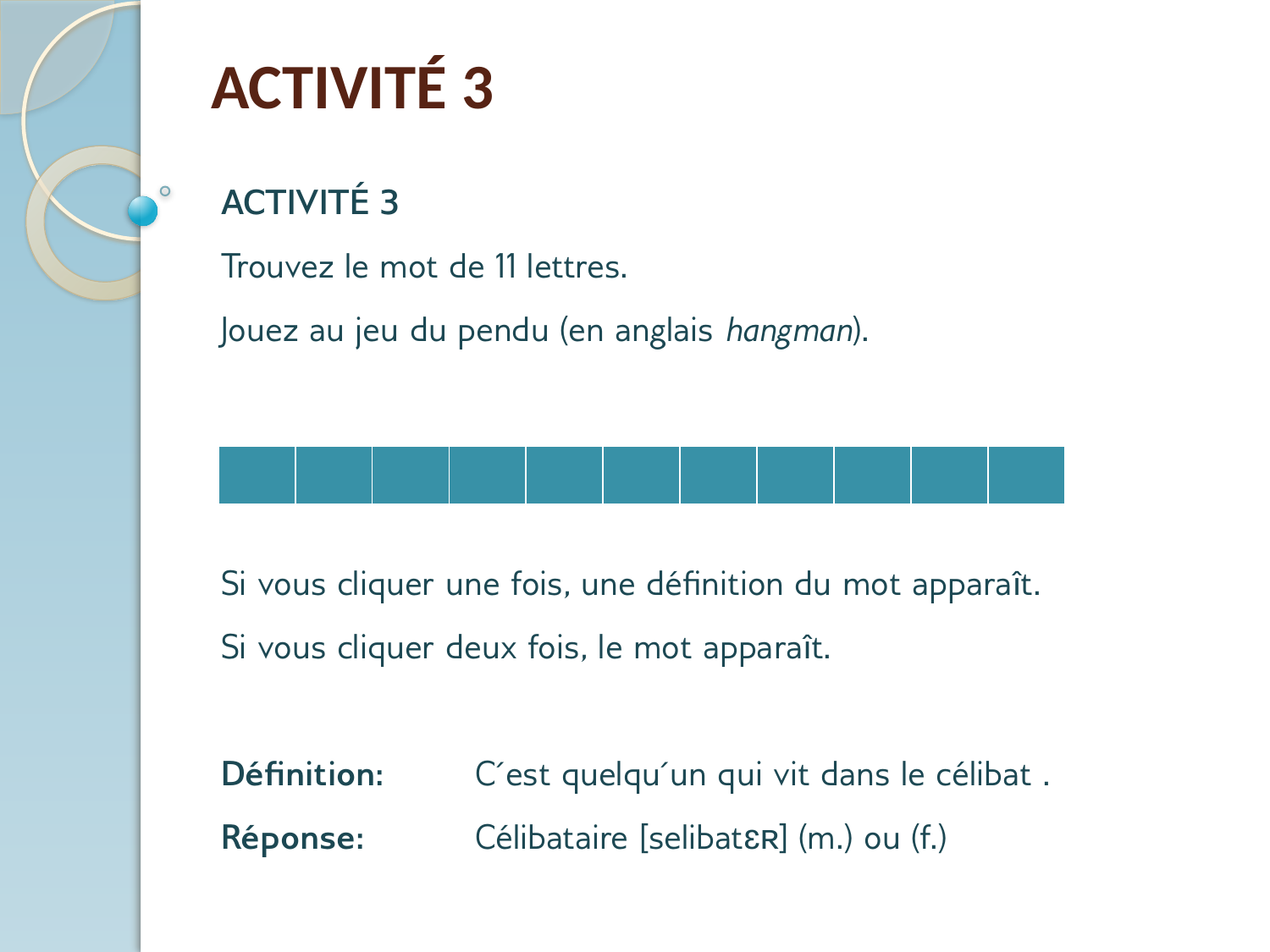

# ACTIVITÉ 3

ACTIVITÉ 3
Trouvez le mot de 11 lettres.
Jouez au jeu du pendu (en anglais hangman).

Si vous cliquer une fois, une définition du mot apparaît.
Si vous cliquer deux fois, le mot apparaît.

Définition:  	C´est quelqu´un qui vit dans le célibat .
Réponse:  	Célibataire [selibatɛʀ] (m.) ou (f.)

|  |  |  |  |  |  |  |  |  |  |  |
| --- | --- | --- | --- | --- | --- | --- | --- | --- | --- | --- |